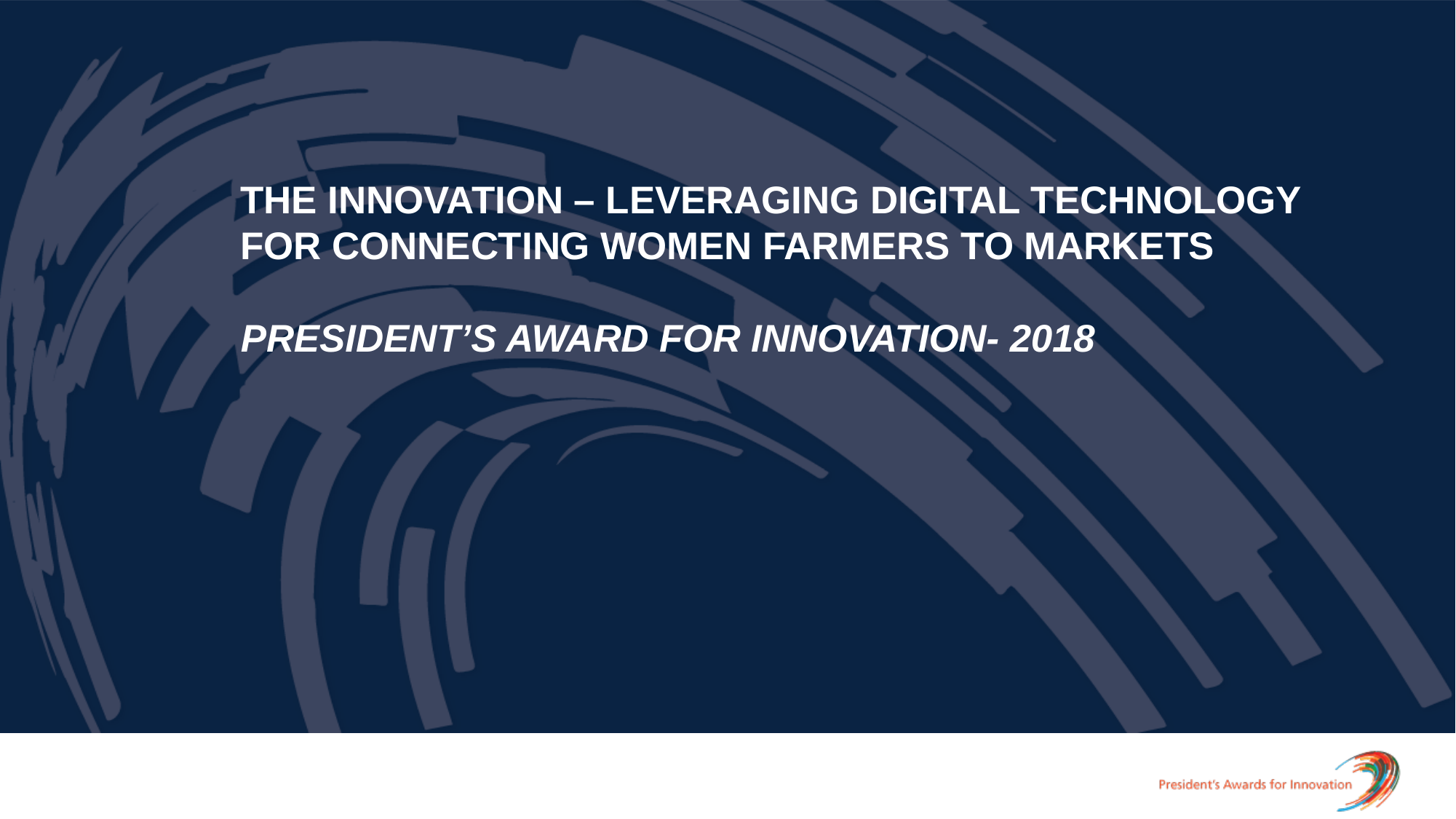

# The innovation – Leveraging Digital Technology for Connecting women farmers to markets president’s award for innovation- 2018